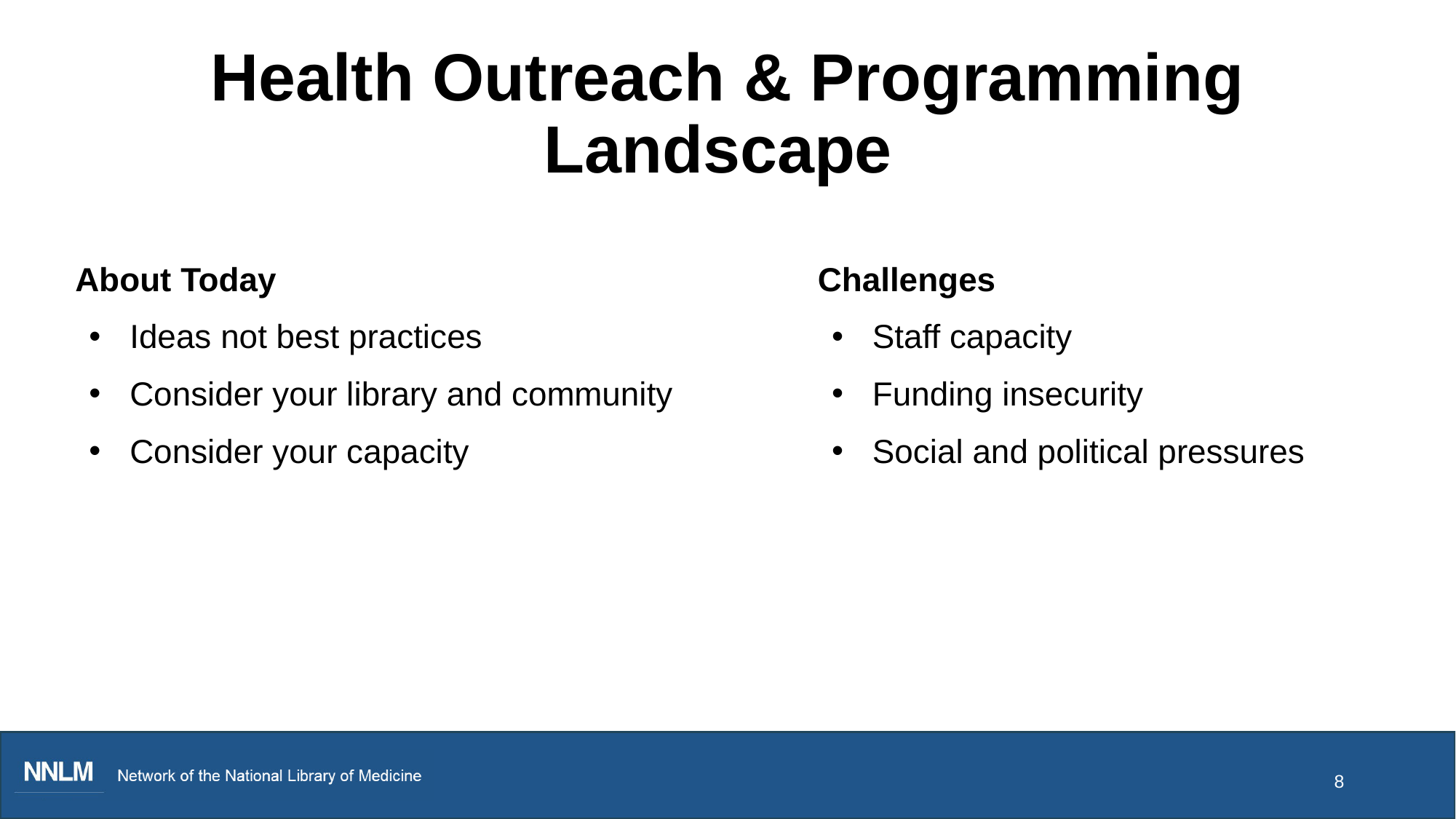

# Health Outreach & Programming Landscape
About Today
Ideas not best practices
Consider your library and community
Consider your capacity
Challenges
Staff capacity
Funding insecurity
Social and political pressures

8